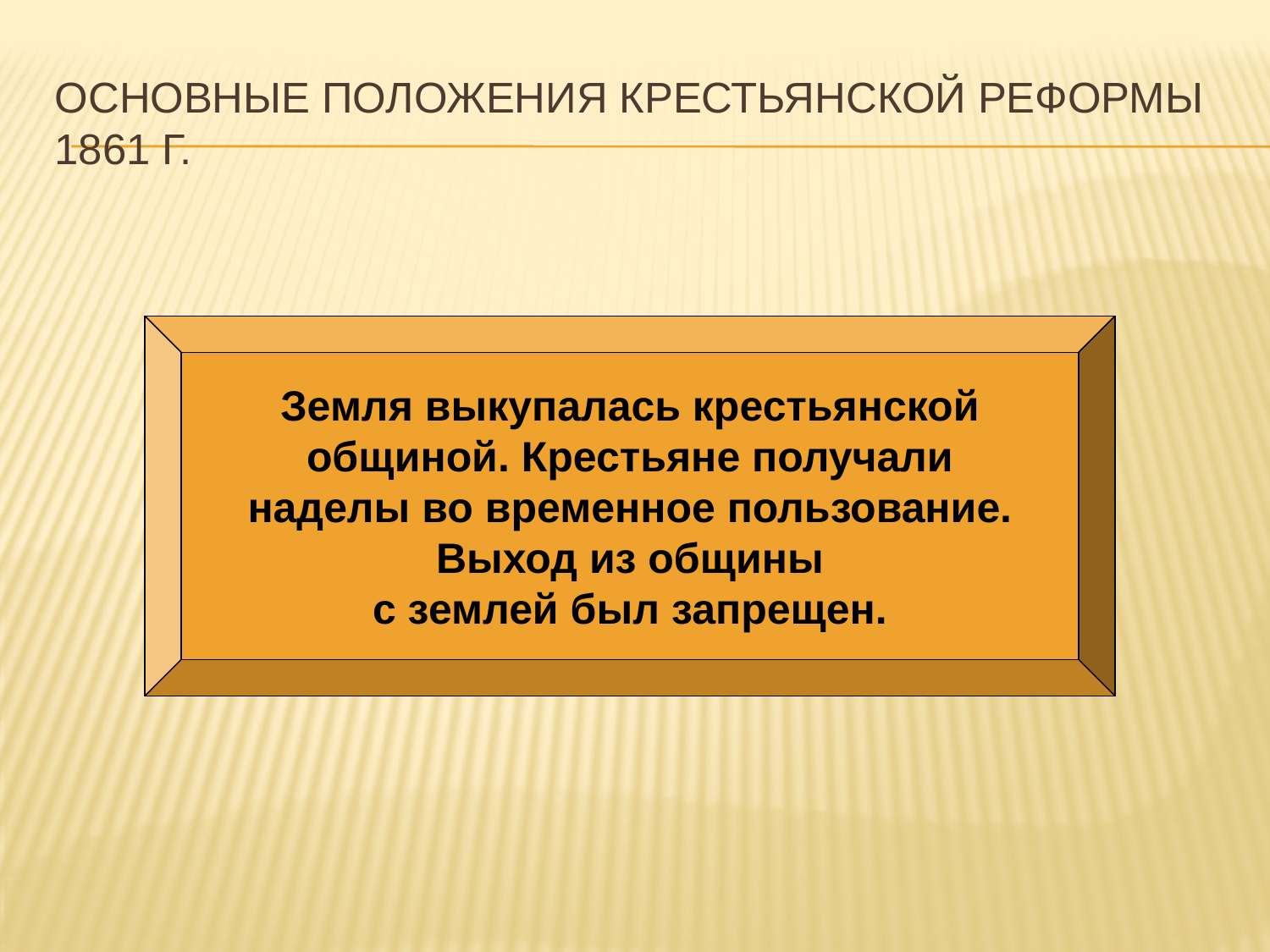

# Основные положения крестьянской реформы 1861 г.
Земля выкупалась крестьянской
общиной. Крестьяне получали
наделы во временное пользование.
Выход из общины
с землей был запрещен.